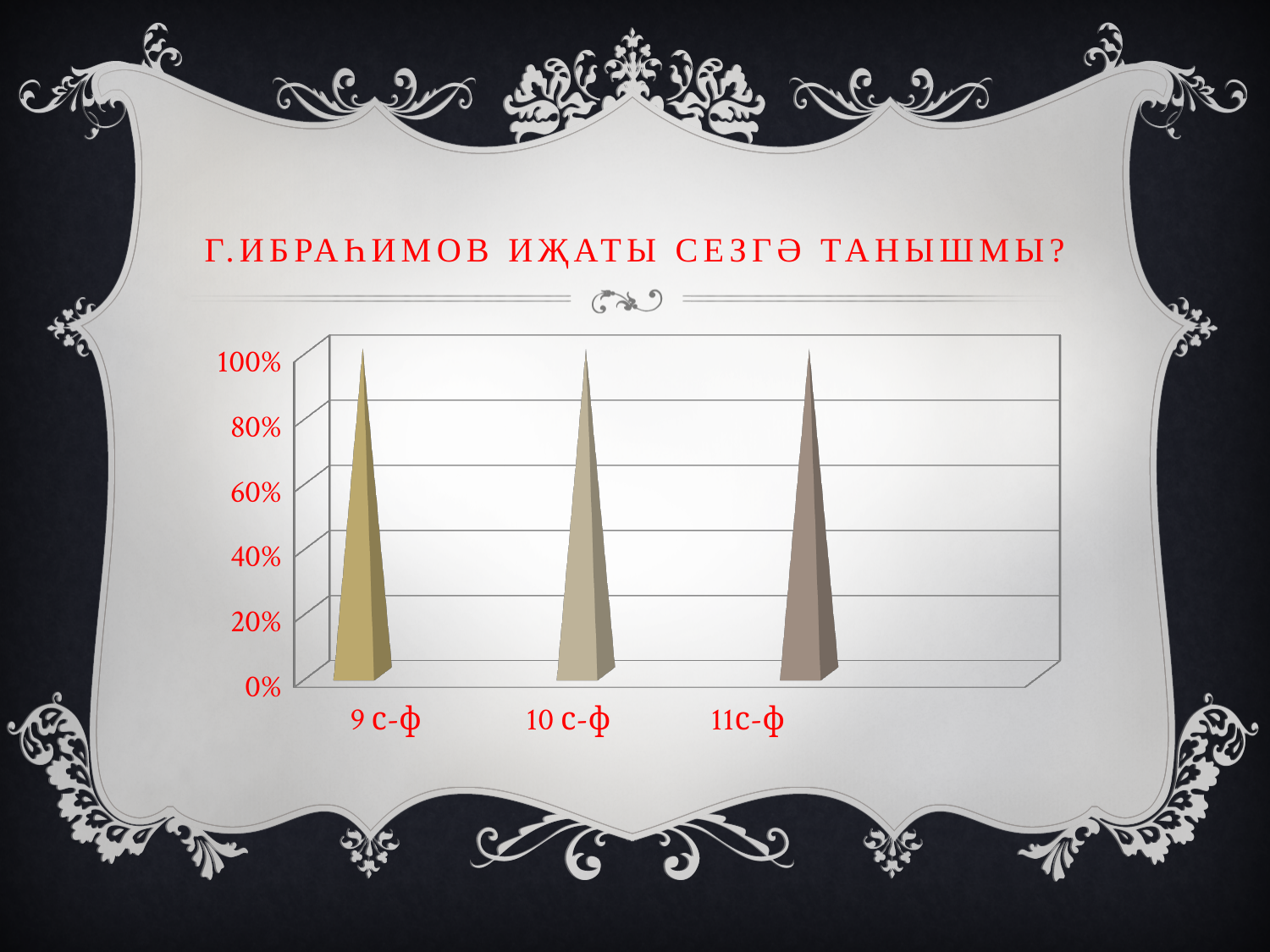

# Г.Ибраһимов иҗаты сезгә танышмы?

[unsupported chart]